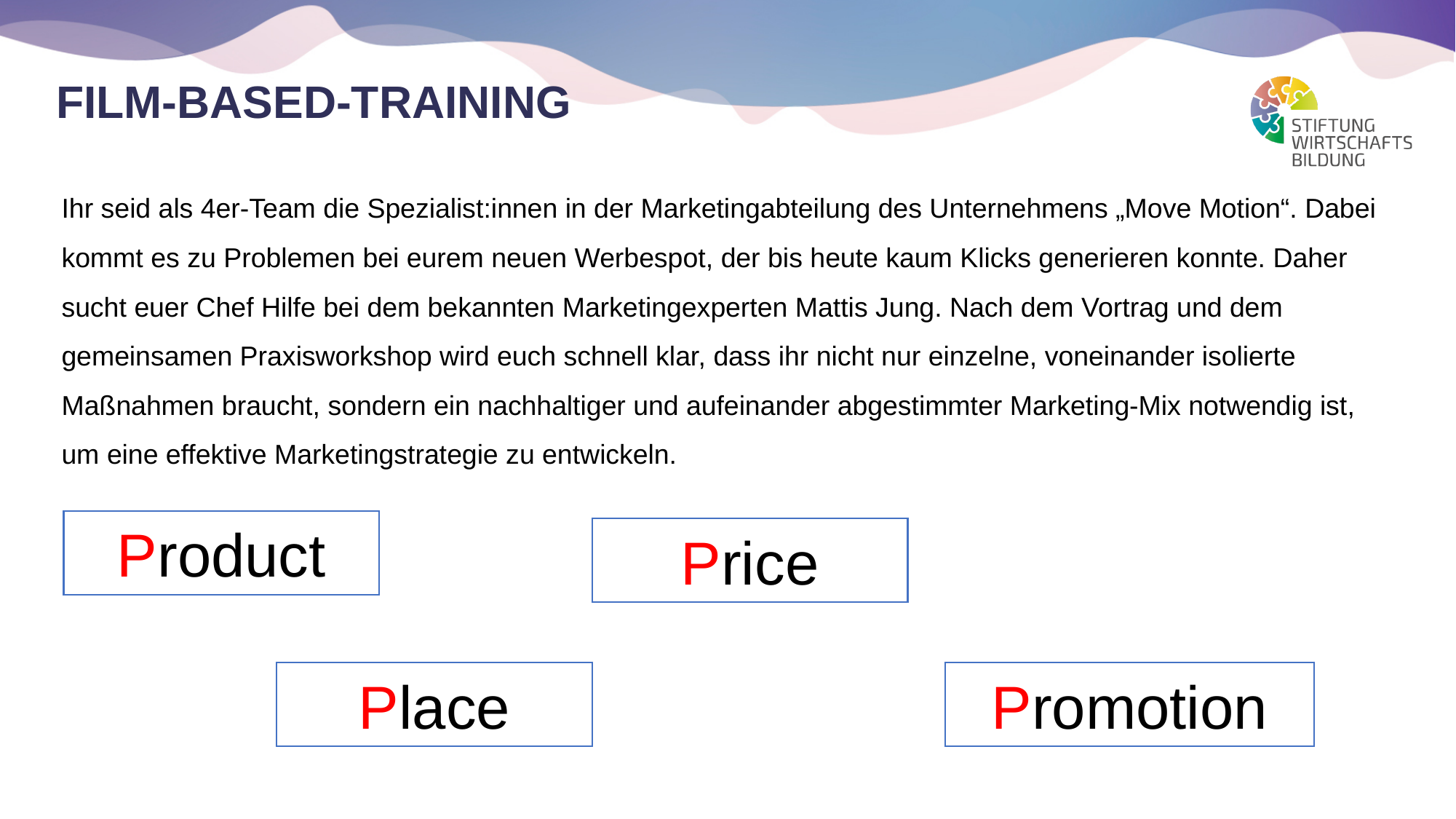

# FILm-based-training
Ihr seid als 4er-Team die Spezialist:innen in der Marketingabteilung des Unternehmens „Move Motion“. Dabei kommt es zu Problemen bei eurem neuen Werbespot, der bis heute kaum Klicks generieren konnte. Daher sucht euer Chef Hilfe bei dem bekannten Marketingexperten Mattis Jung. Nach dem Vortrag und dem gemeinsamen Praxisworkshop wird euch schnell klar, dass ihr nicht nur einzelne, voneinander isolierte Maßnahmen braucht, sondern ein nachhaltiger und aufeinander abgestimmter Marketing-Mix notwendig ist, um eine effektive Marketingstrategie zu entwickeln.

Product
Price
Place
Promotion